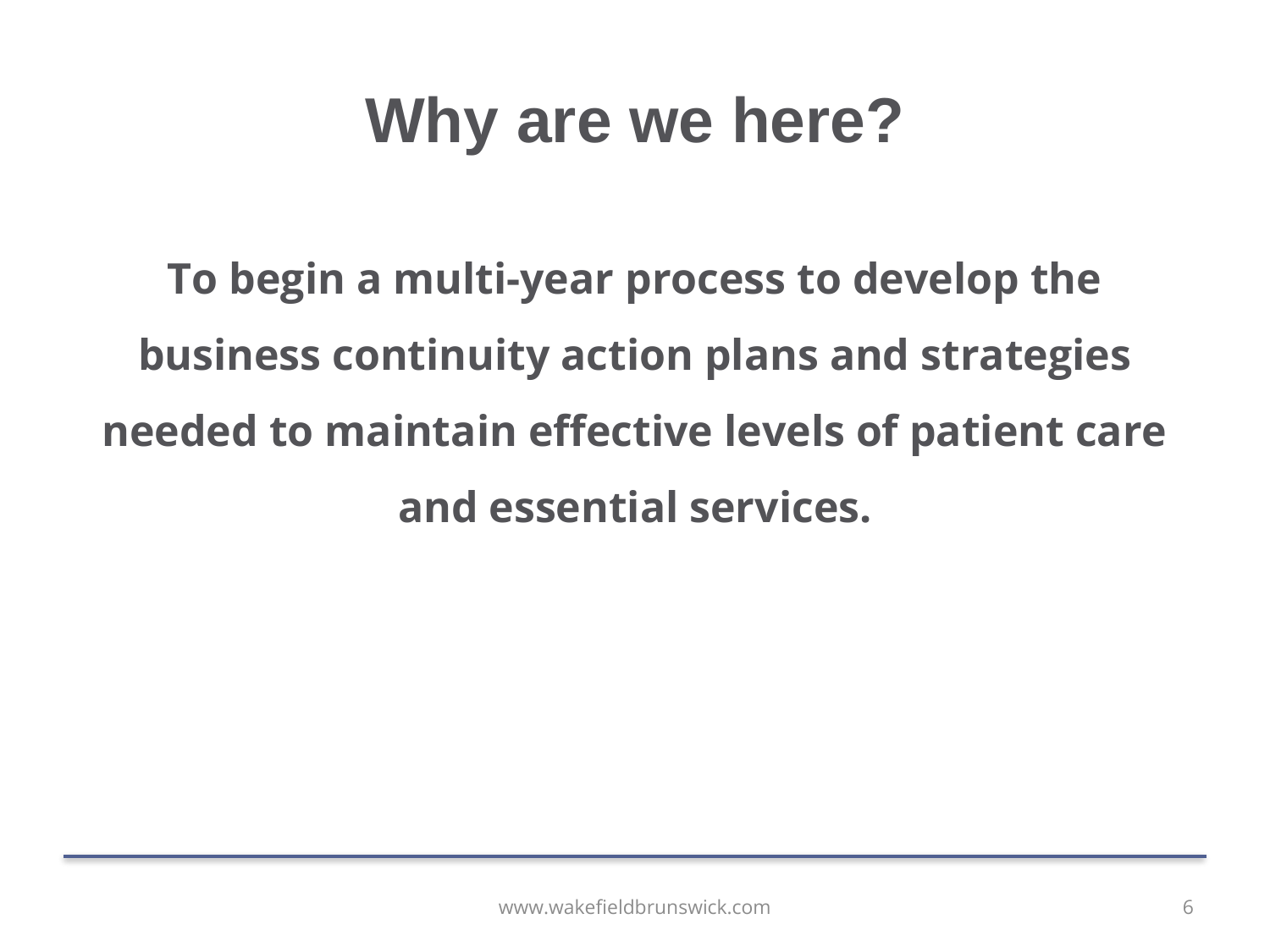

# Why are we here?
To begin a multi-year process to develop the business continuity action plans and strategies needed to maintain effective levels of patient care and essential services.

www.wakefieldbrunswick.com
6